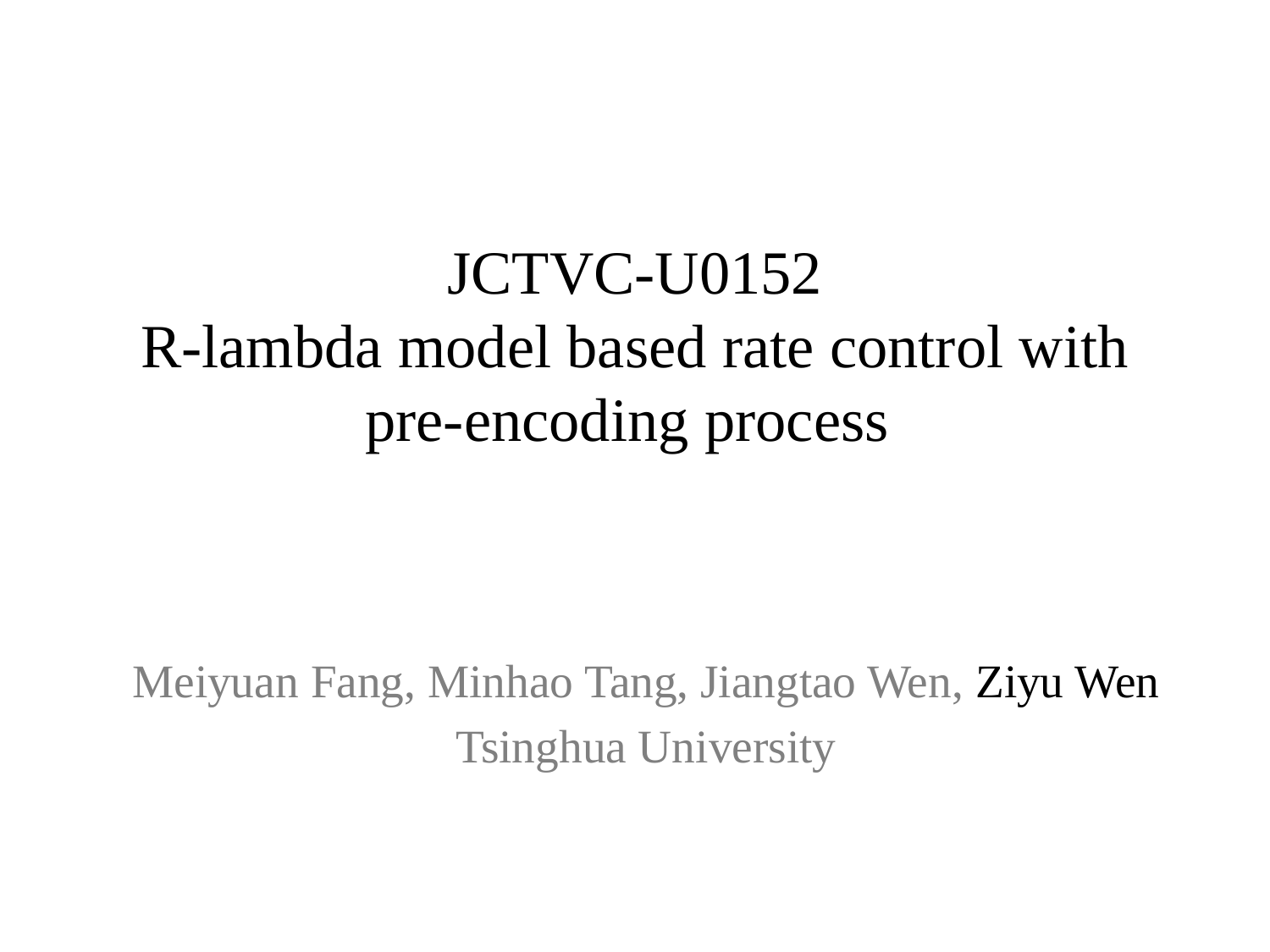

# JCTVC-U0152 R-lambda model based rate control with pre-encoding process
Meiyuan Fang, Minhao Tang, Jiangtao Wen, Ziyu Wen
Tsinghua University